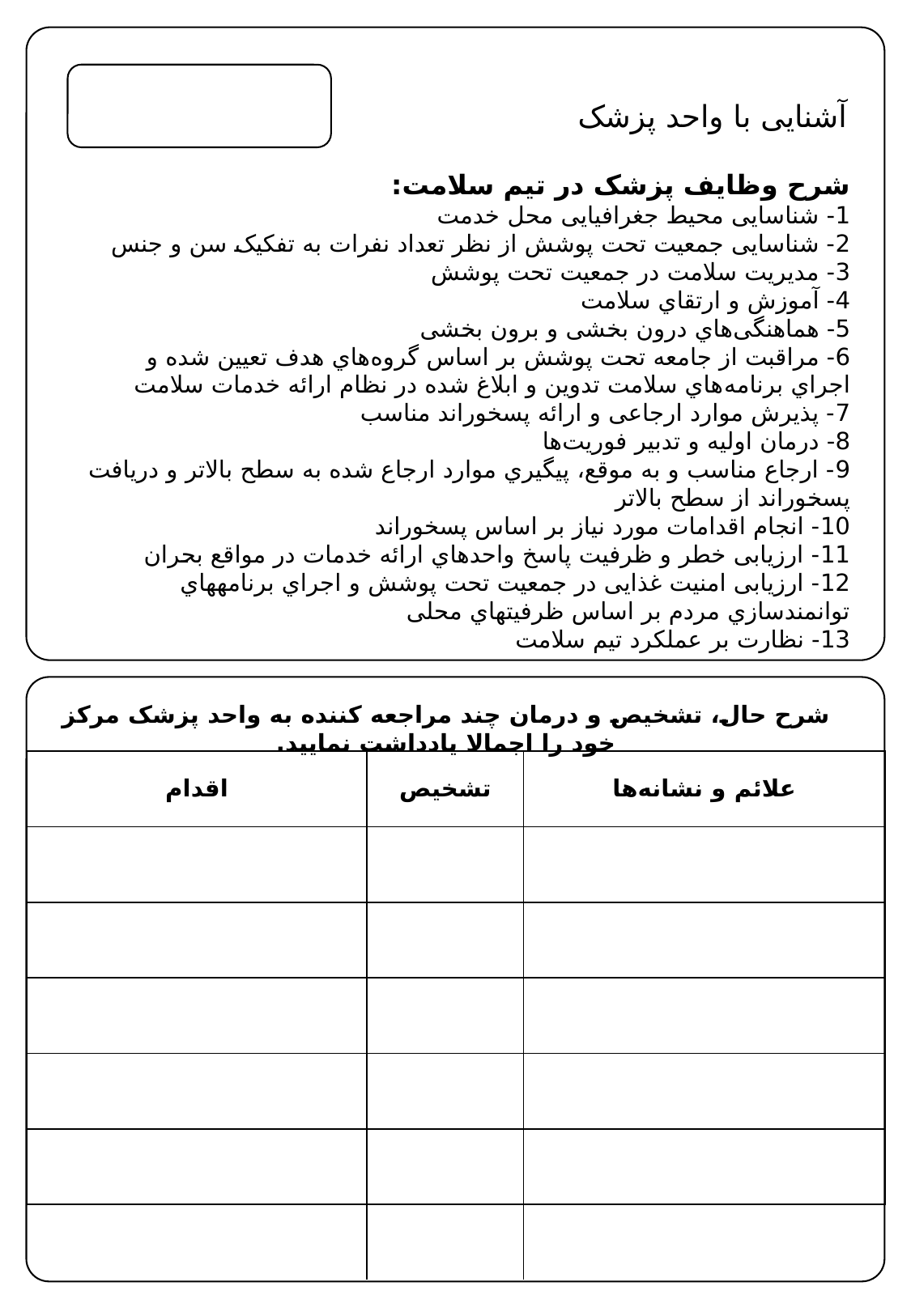

آشنایی با واحد پزشک
شرح وظایف پزشک در تیم سلامت:
1- شناسایی محیط جغرافیایی محل خدمت
2- شناسایی جمعیت تحت پوشش از نظر تعداد نفرات به تفکیک سن و جنس
3- مدیریت سلامت در جمعیت تحت پوشش
4- آموزش و ارتقاي سلامت
5- هماهنگی‌هاي درون بخشی و برون بخشی
6- مراقبت از جامعه تحت پوشش بر اساس گروه‌هاي هدف تعیین شده و اجراي برنامه‌هاي سلامت تدوین و ابلاغ شده در نظام ارائه خدمات سلامت
7- پذیرش موارد ارجاعی و ارائه پسخوراند مناسب
8- درمان اولیه و تدبیر فوریت‌ها
9- ارجاع مناسب و به موقع، پیگیري موارد ارجاع شده به سطح بالاتر و دریافت پسخوراند از سطح بالاتر
10- انجام اقدامات مورد نیاز بر اساس پسخوراند
11- ارزیابی خطر و ظرفیت پاسخ واحدهاي ارائه خدمات در مواقع بحران
12- ارزیابی امنیت غذایی در جمعیت تحت پوشش و اجراي برنامههاي توانمندسازي مردم بر اساس ظرفیتهاي محلی
13- نظارت بر عملکرد تیم سلامت

شرح حال، تشخیص و درمان چند مراجعه کننده به واحد پزشک مرکز خود را اجمالا یادداشت نمایید.
| اقدام | تشخیص | علائم و نشانه‌ها |
| --- | --- | --- |
|  |  |  |
|  |  |  |
|  |  |  |
|  |  |  |
|  |  |  |
|  |  |  |